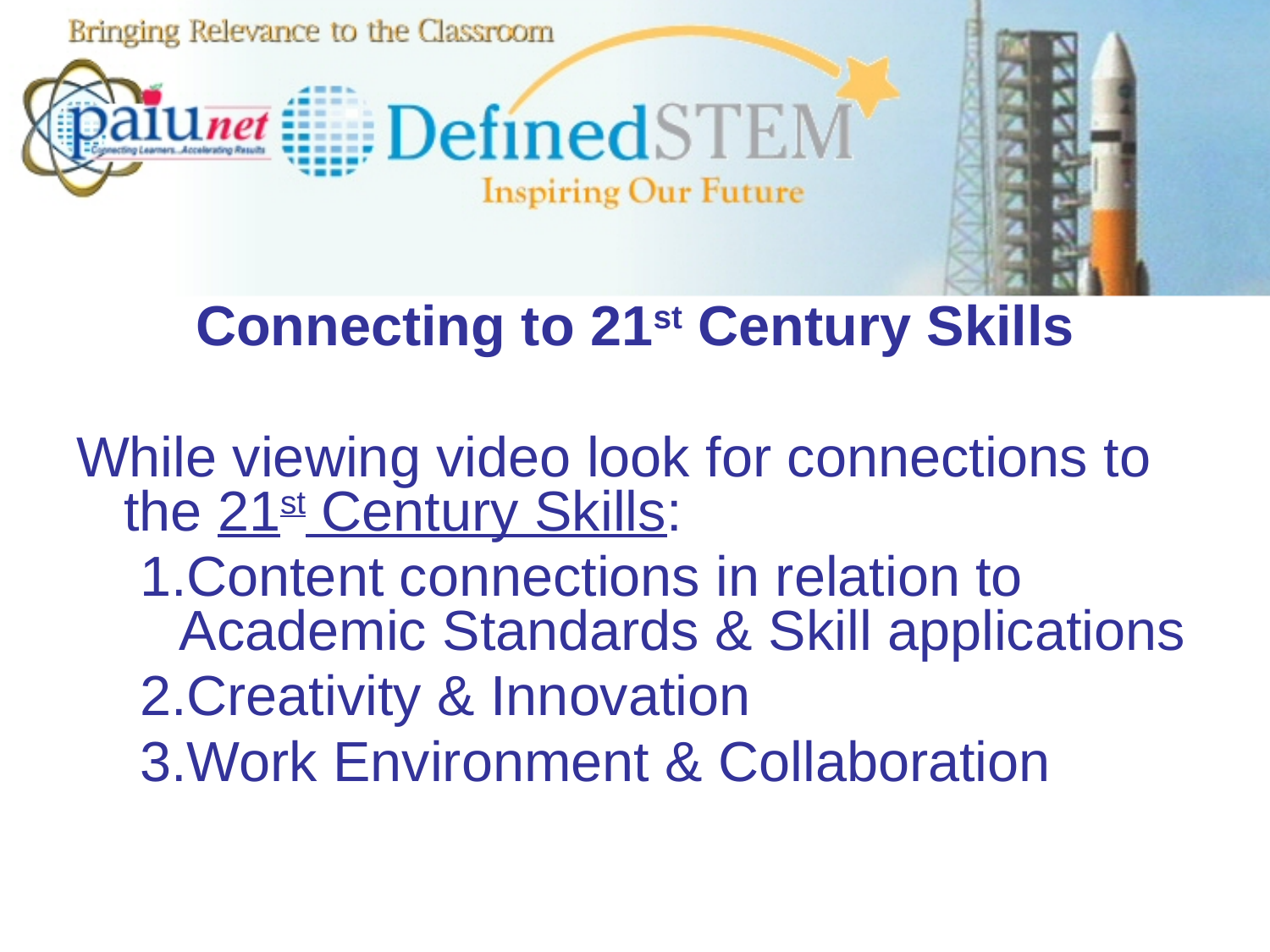

#
Connecting to 21st Century Skills

While viewing video look for connections to the 21st Century Skills:
Content connections in relation to Academic Standards & Skill applications
Creativity & Innovation
Work Environment & Collaboration